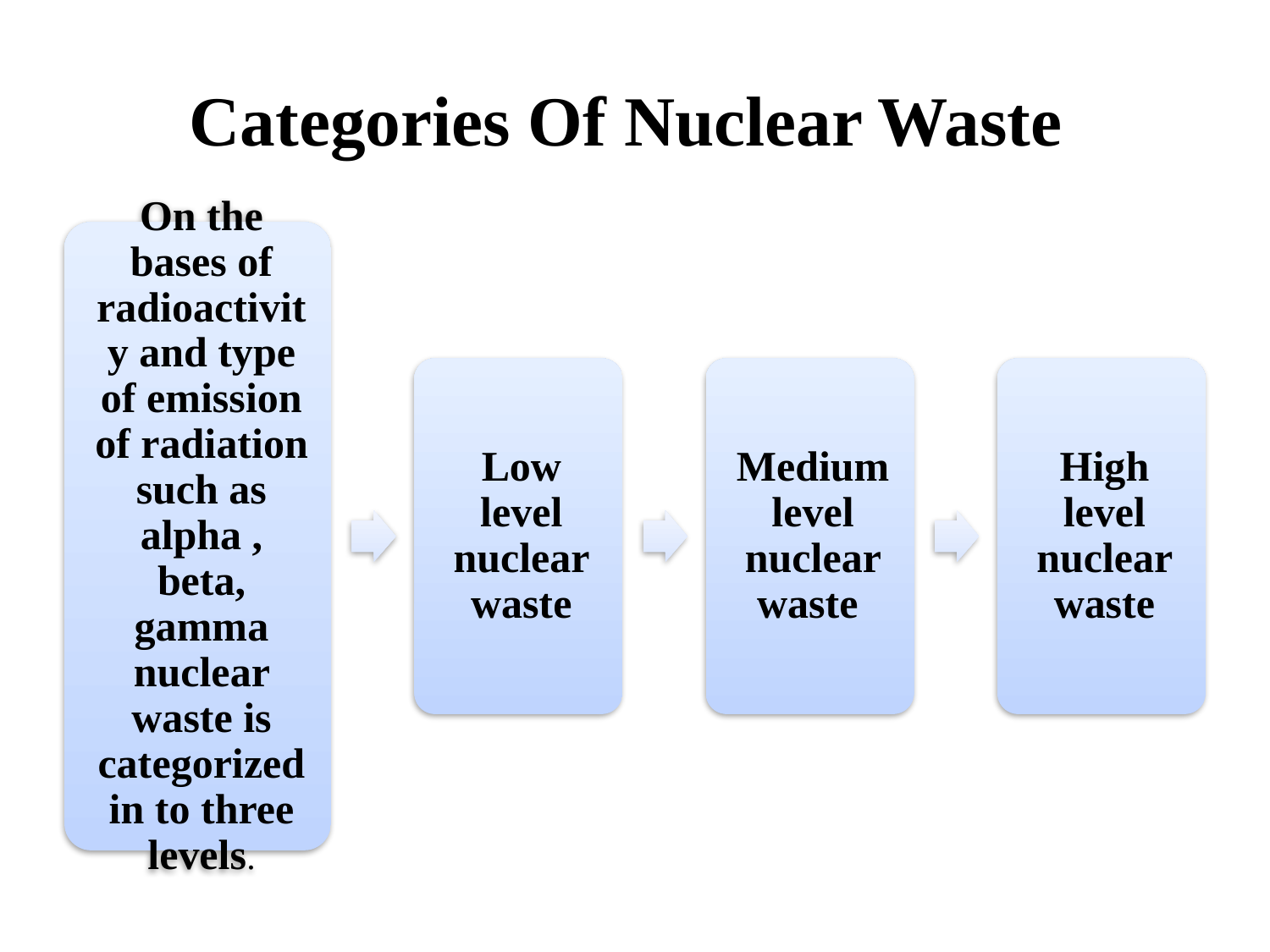

# Categories Of Nuclear Waste
On the bases of radioactivity and type of emission of radiation such as alpha , beta, gamma nuclear waste is categorized in to three levels.

Low level nuclear waste

Medium level nuclear waste

High level nuclear waste